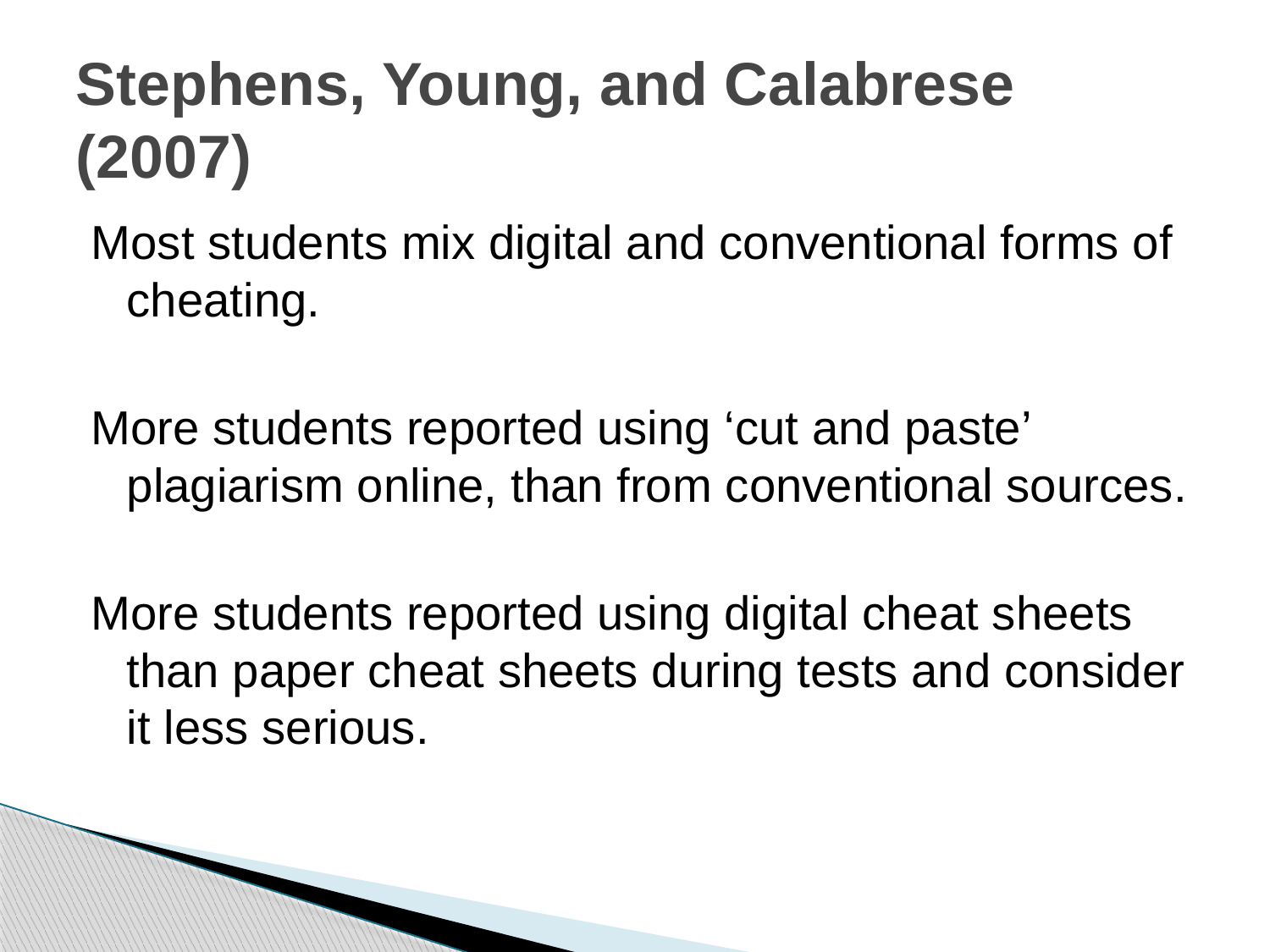

# Stephens, Young, and Calabrese (2007)
Most students mix digital and conventional forms of cheating.

More students reported using ‘cut and paste’ plagiarism online, than from conventional sources.

More students reported using digital cheat sheets than paper cheat sheets during tests and consider it less serious.